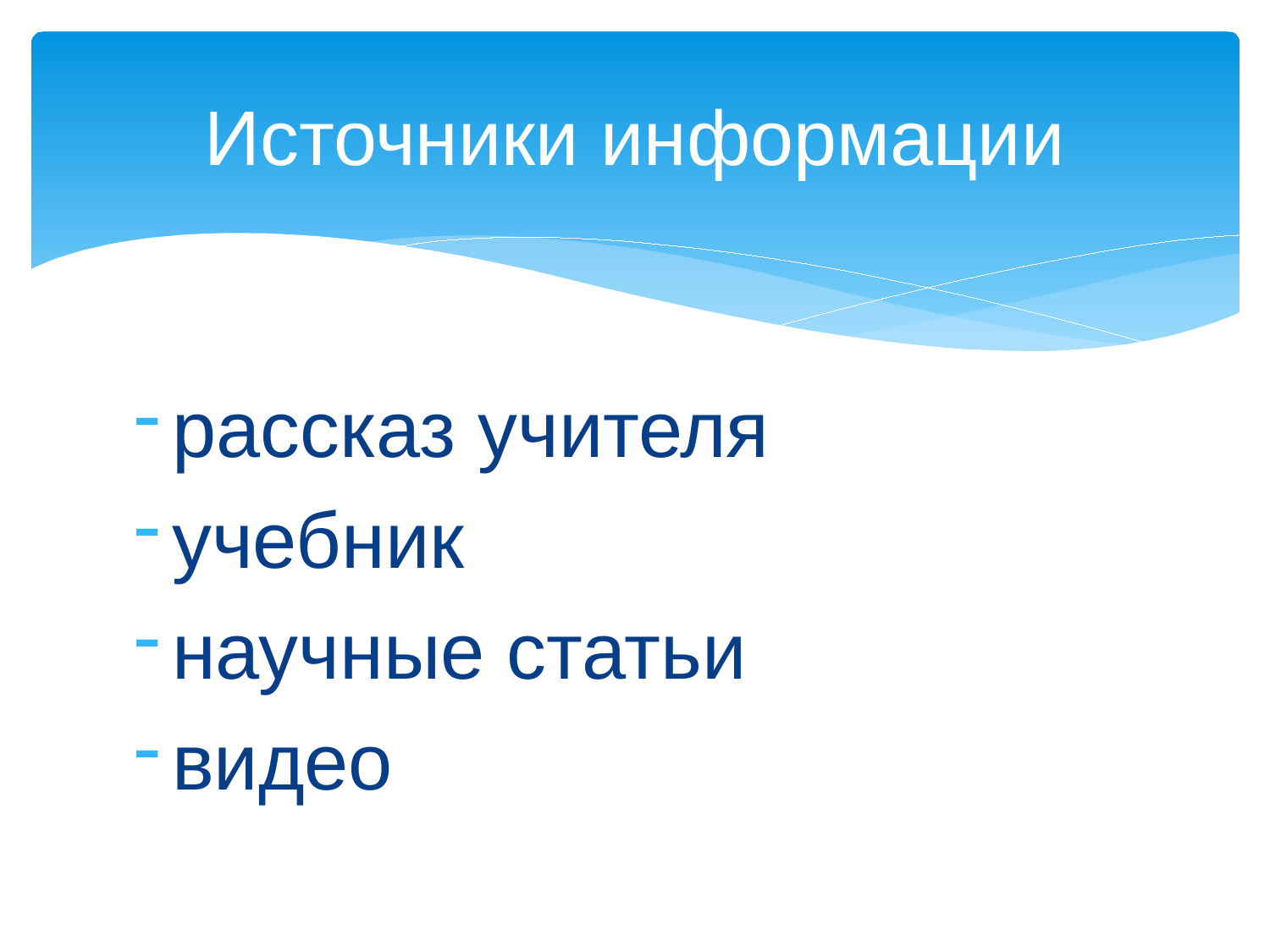

# Источники информации
рассказ учителя
учебник
научные статьи
видео